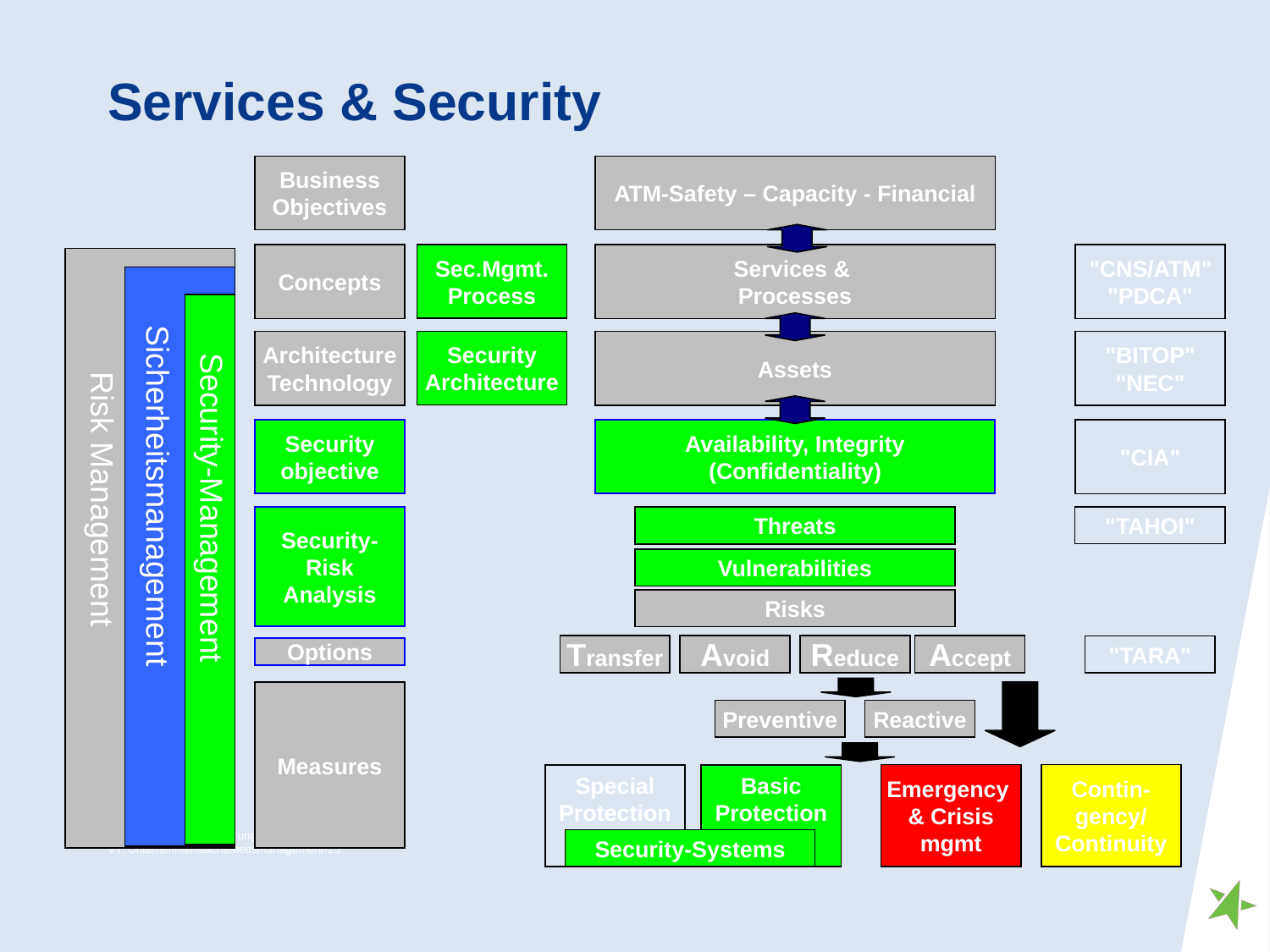

# Services & Security
Business
Objectives
ATM-Safety – Capacity - Financial

Sec.Mgmt.
Process
Concepts
Services &
Processes
"CNS/ATM"
"PDCA"

Risk Management

Sicherheitsmanagement

Security-Management

Security
Architecture
Architecture
Technology
Assets
"BITOP"
"NEC"

Security
objective
Availability, Integrity
(Confidentiality)
"CIA"
Security-
Risk
Analysis
Threats
"TAHOI"
Vulnerabilities
Risks
Transfer
Avoid
Reduce
Accept
"TARA"
Options

Measures
Preventive
Reactive

Emergency
& Crisis
mgmt
Contin-
gency/
Continuity
Special
Protection
Basic
Protection
DFS Deutsche Flugsicherung GmbH
VY, Unternehmenssicherheitsmanagement-25
Security-Systems